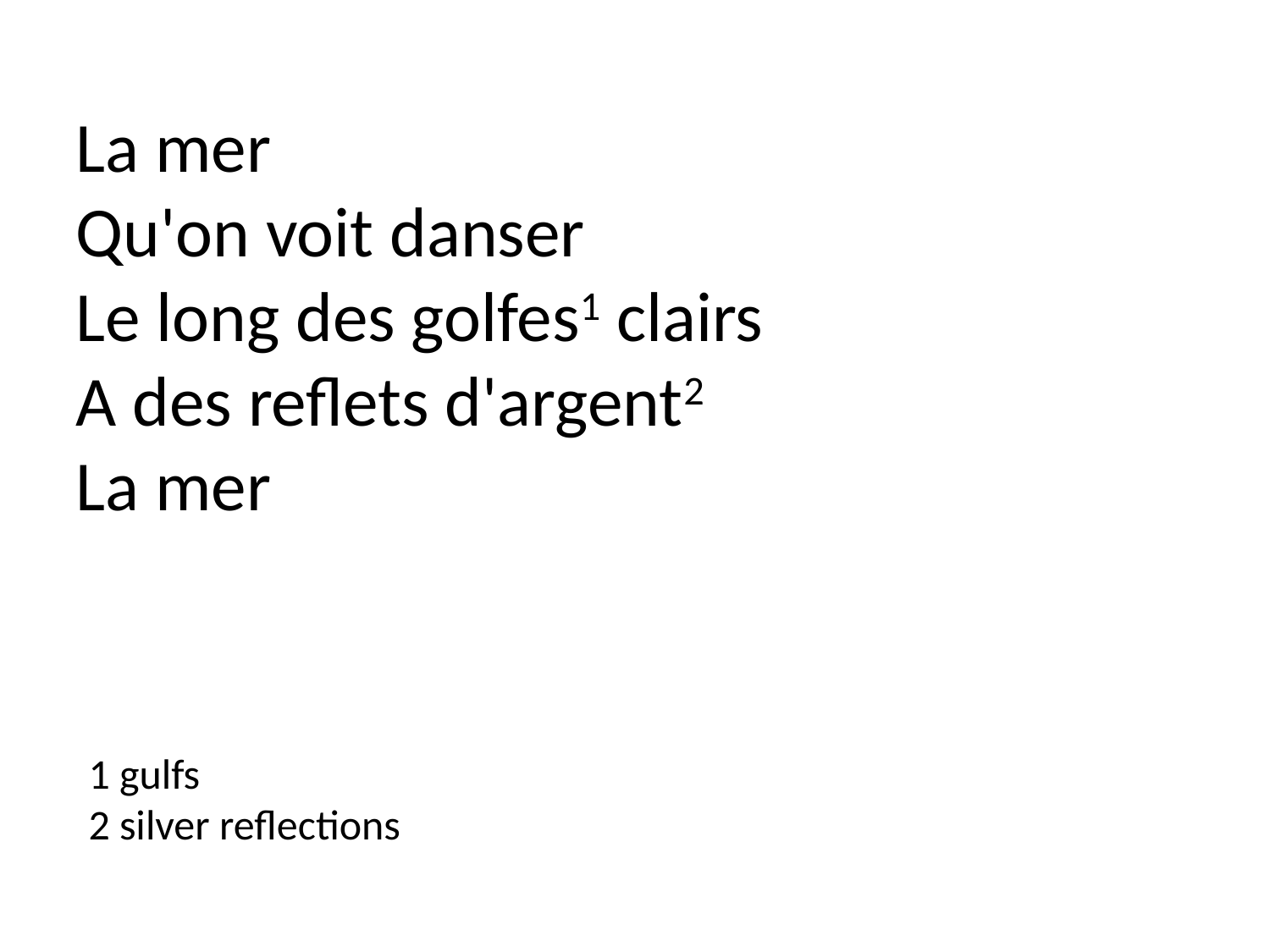

La mer
Qu'on voit danser
Le long des golfes1 clairs
A des reflets d'argent2
La mer

1 gulfs
2 silver reflections